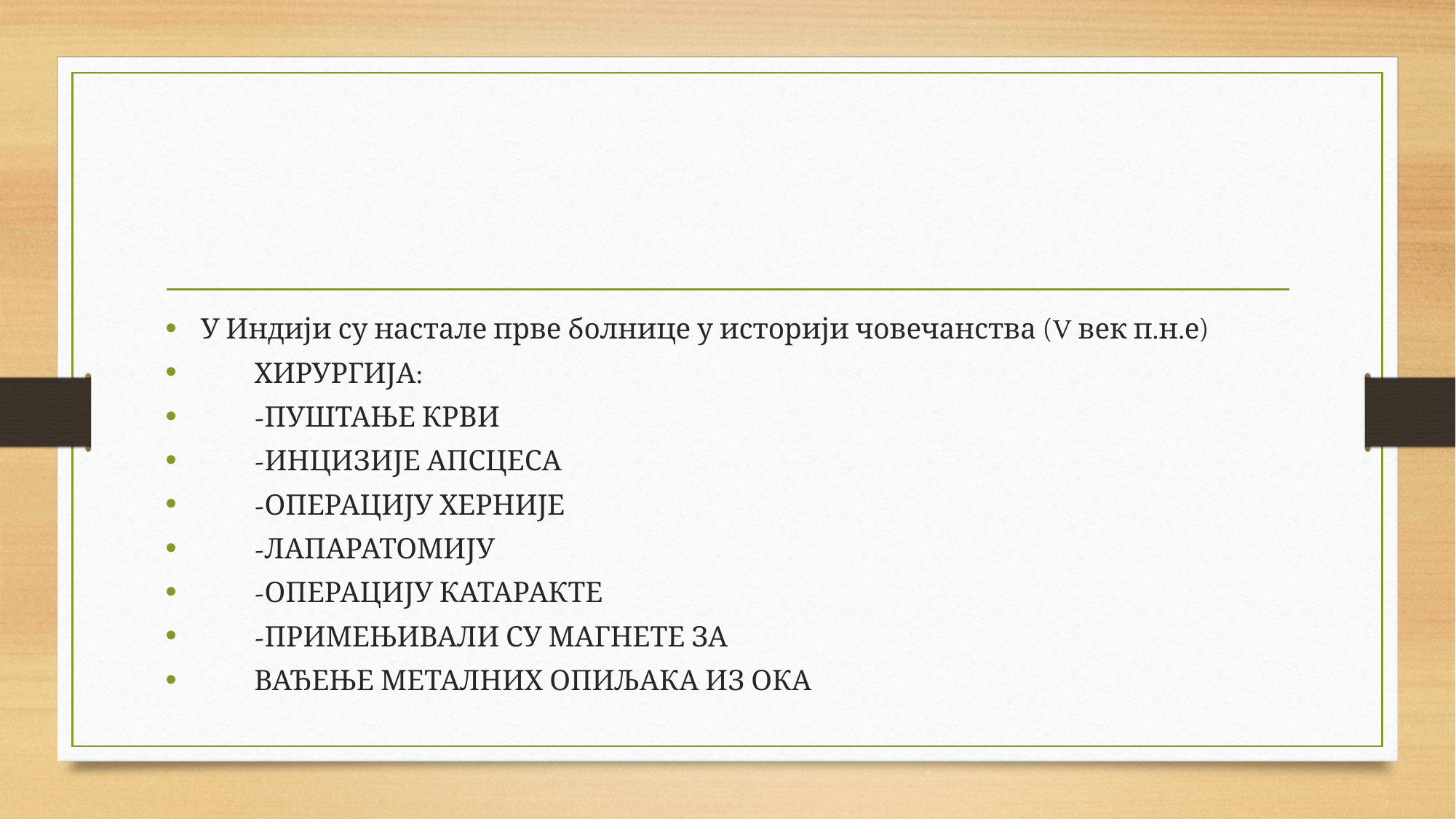

#
У Индији су настале прве болнице у историји човечанства (V век п.н.е)
	ХИРУРГИЈА:
		-ПУШТАЊЕ КРВИ
		-ИНЦИЗИЈЕ АПСЦЕСА
		-ОПЕРАЦИЈУ ХЕРНИЈЕ
		-ЛАПАРАТОМИЈУ
		-ОПЕРАЦИЈУ КАТАРАКТЕ
		-ПРИМЕЊИВАЛИ СУ МАГНЕТЕ ЗА
		ВАЂЕЊЕ МЕТАЛНИХ ОПИЉАКА ИЗ ОКА